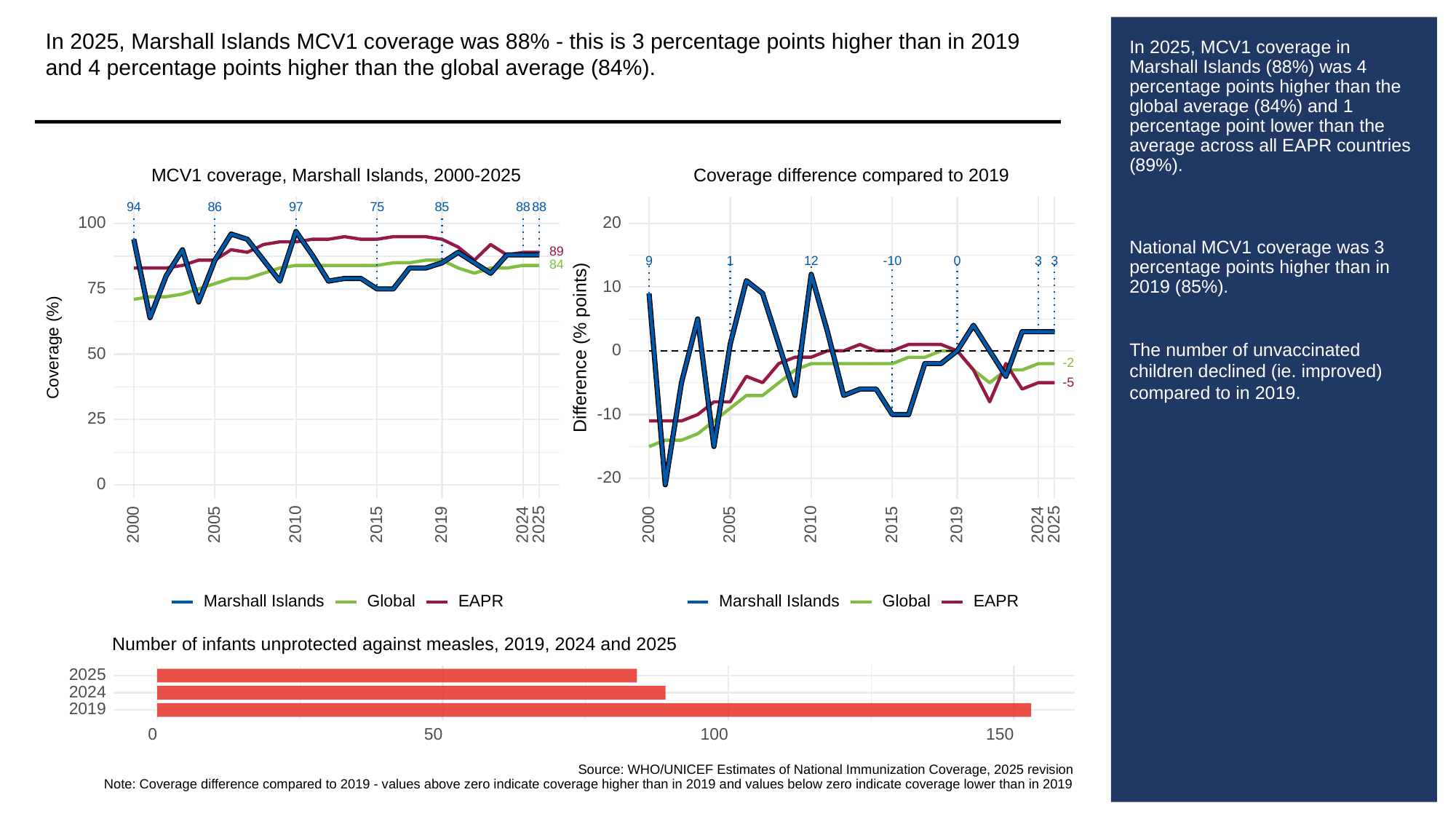

In 2025, Marshall Islands MCV1 coverage was 88% - this is 3 percentage points higher than in 2019 and 4 percentage points higher than the global average (84%).
# In 2025, MCV1 coverage in Marshall Islands (88%) was 4 percentage points higher than the global average (84%) and 1 percentage point lower than the average across all EAPR countries (89%).

National MCV1 coverage was 3 percentage points higher than in 2019 (85%).

The number of unvaccinated children declined (ie. improved) compared to in 2019.

MCV1 coverage, Marshall Islands, 2000-2025
Coverage difference compared to 2019

94
86
97
85
88
88
75
20
100

89

3
3
9
-10
0
1
12

84

10
75

Difference (% points)
Coverage (%)

0
50

-2
-5

-10
25

-20

0

2000
2005
2010
2015
2019
2024
2025
2000
2005
2010
2015
2019
2024
2025
Global
Global
Marshall Islands
Marshall Islands
EAPR
EAPR

Number of infants unprotected against measles, 2019, 2024 and 2025

2025

2024

2019

0
50
100
150
Source: WHO/UNICEF Estimates of National Immunization Coverage, 2025 revision
Note: Coverage difference compared to 2019 - values above zero indicate coverage higher than in 2019 and values below zero indicate coverage lower than in 2019